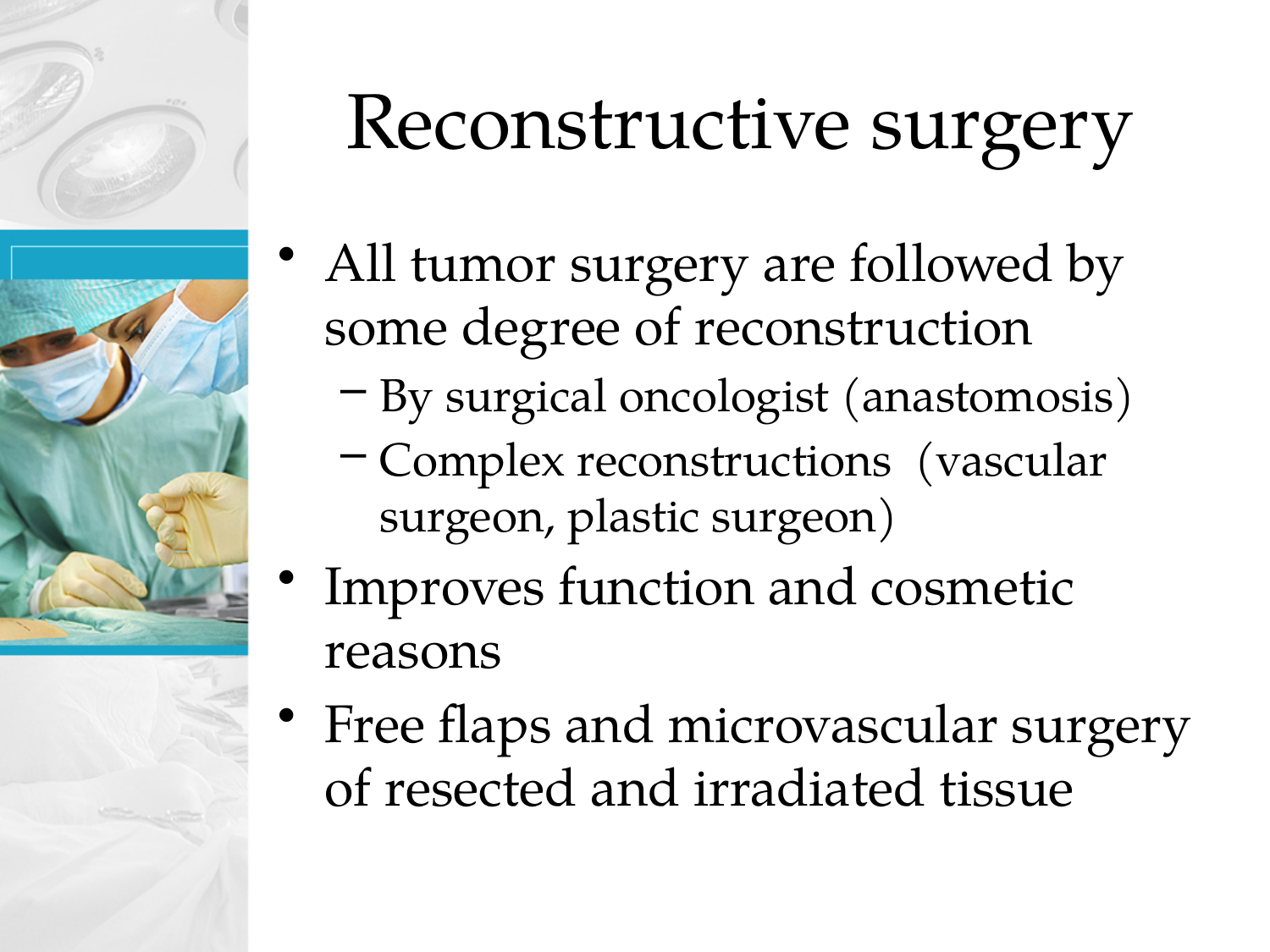

# Reconstructive surgery
All tumor surgery are followed by some degree of reconstruction
By surgical oncologist (anastomosis)
Complex reconstructions  (vascular surgeon, plastic surgeon)
Improves function and cosmetic reasons
Free flaps and microvascular surgery of resected and irradiated tissue